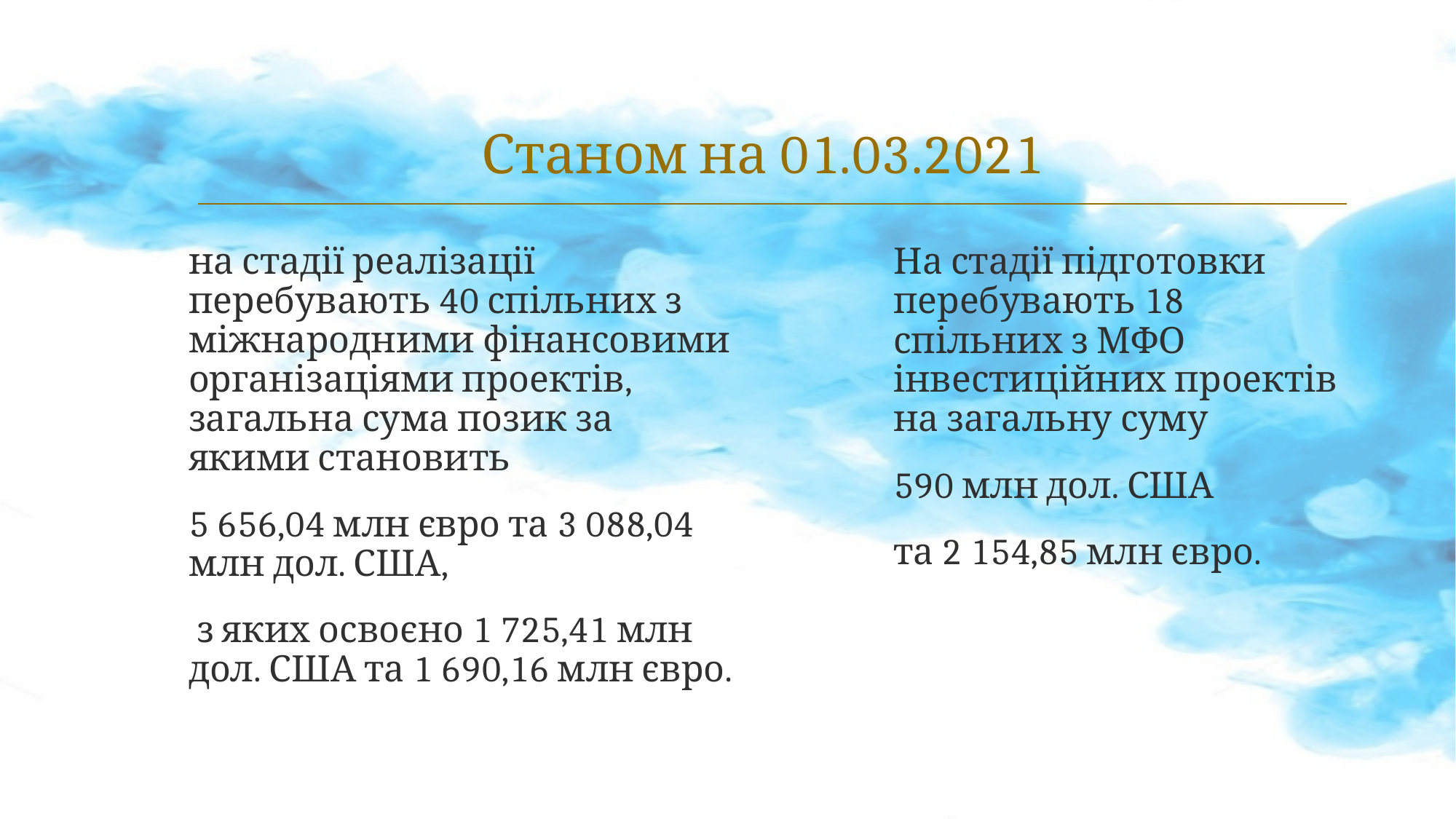

# Станом на 01.03.2021
на стадії реалізації перебувають 40 спільних з міжнародними фінансовими організаціями проектів, загальна сума позик за якими становить
5 656,04 млн євро та 3 088,04 млн дол. США,
 з яких освоєно 1 725,41 млн дол. США та 1 690,16 млн євро.

На стадії підготовки перебувають 18 спільних з МФО інвестиційних проектів на загальну суму
590 млн дол. США
та 2 154,85 млн євро.